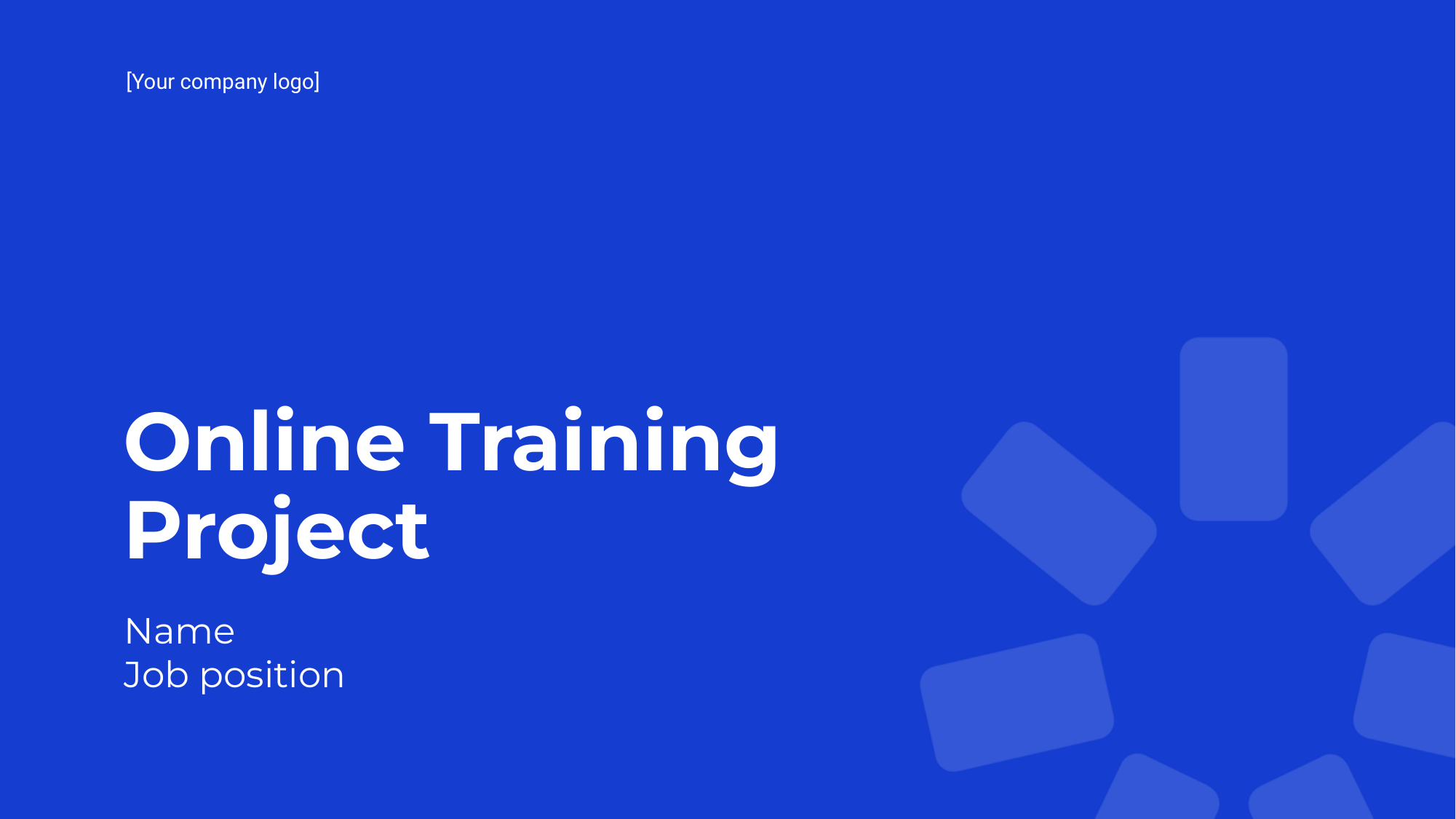

[Your company logo]
Online Training Project
Name
Job position